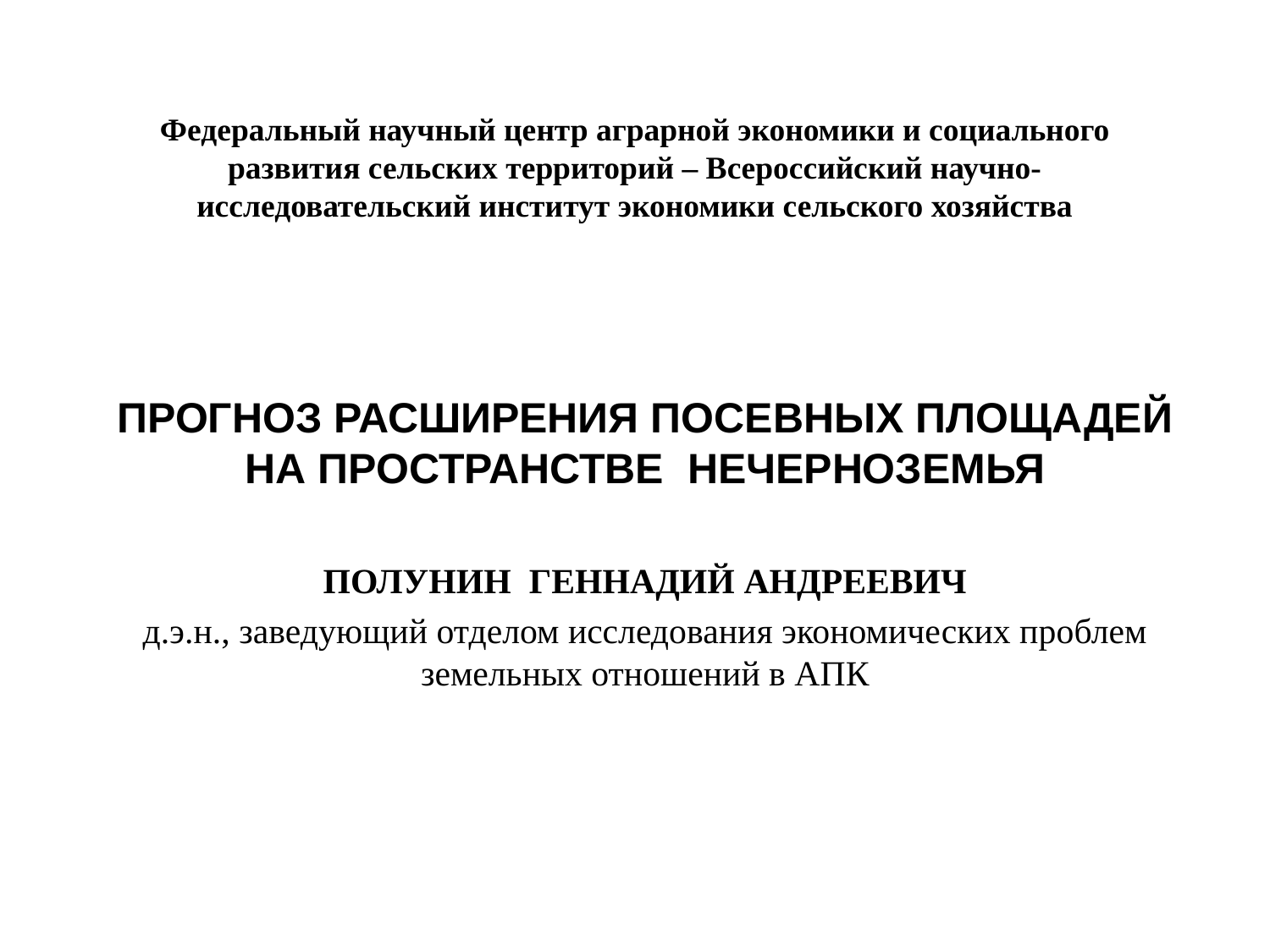

# Федеральный научный центр аграрной экономики и социального развития сельских территорий – Всероссийский научно-исследовательский институт экономики сельского хозяйства

ПРОГНОЗ РАСШИРЕНИЯ ПОСЕВНЫХ ПЛОЩАДЕЙ НА ПРОСТРАНСТВЕ  НЕЧЕРНОЗЕМЬЯ

ПОЛУНИН  ГЕННАДИЙ АНДРЕЕВИЧ
д.э.н., заведующий отделом исследования экономических проблем земельных отношений в АПК